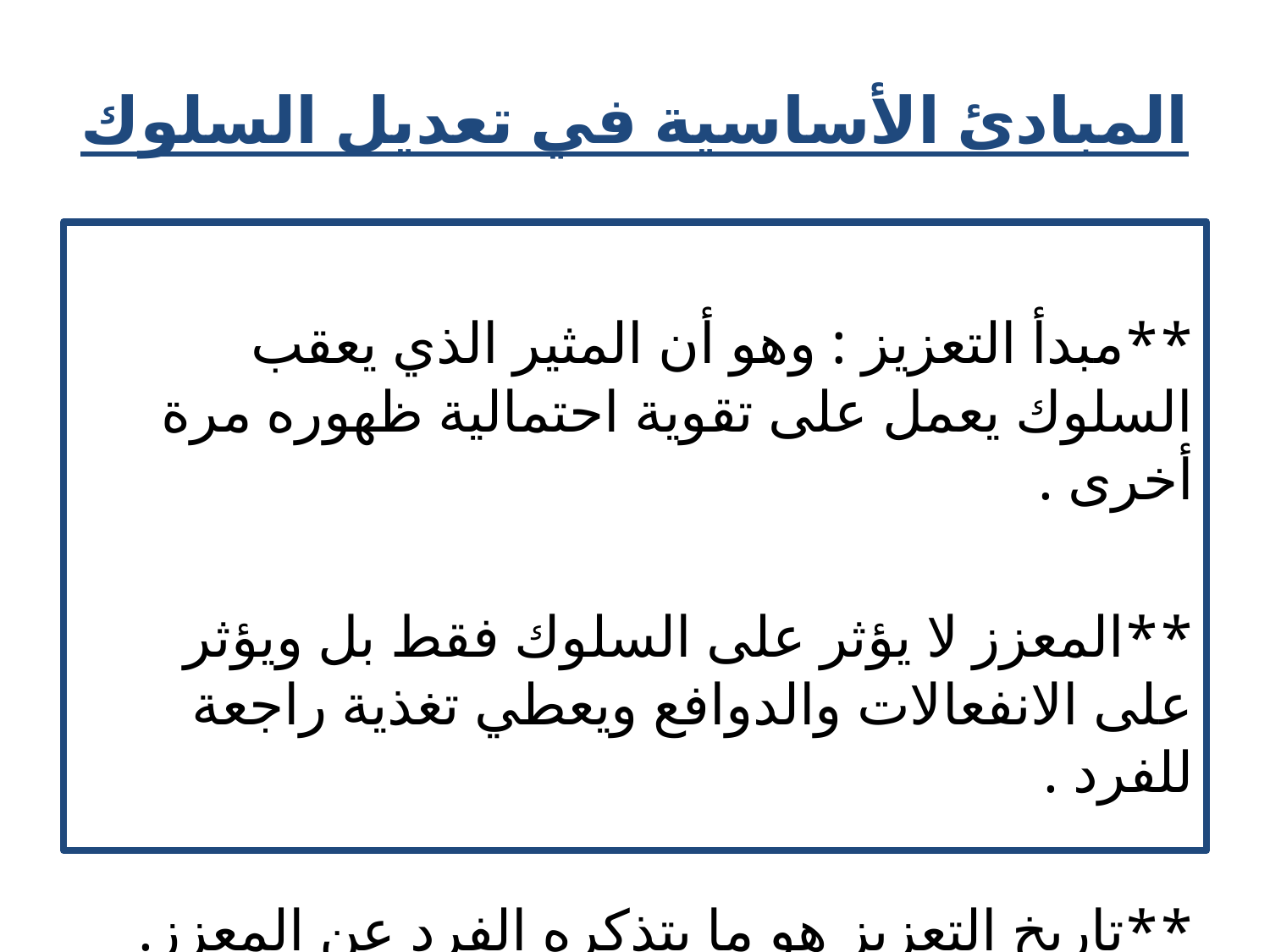

# المبادئ الأساسية في تعديل السلوك

**مبدأ التعزيز : وهو أن المثير الذي يعقب السلوك يعمل على تقوية احتمالية ظهوره مرة أخرى .

**المعزز لا يؤثر على السلوك فقط بل ويؤثر على الانفعالات والدوافع ويعطي تغذية راجعة للفرد .

**تاريخ التعزيز هو ما يتذكره الفرد عن المعزز.